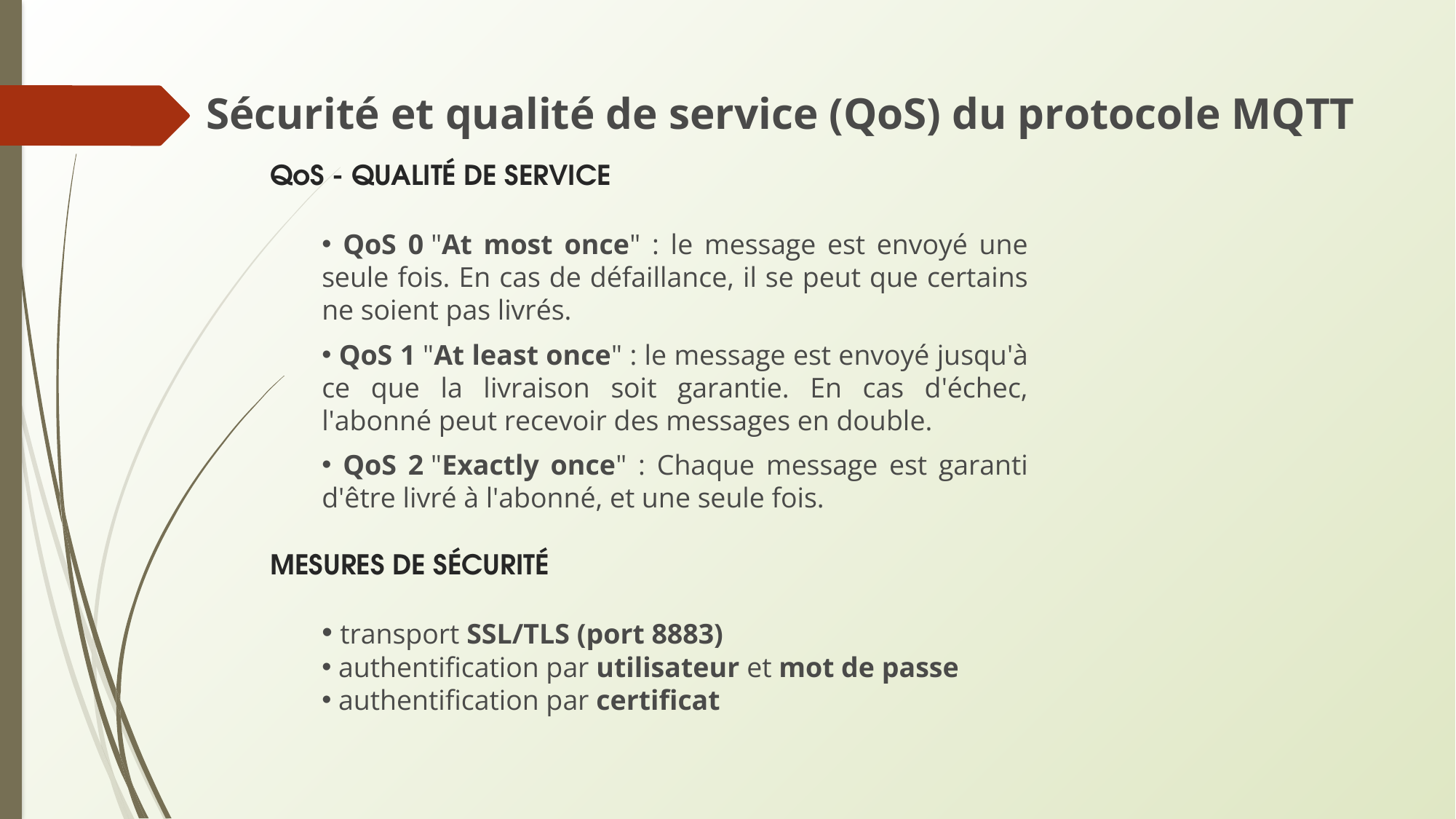

# Sécurité et qualité de service (QoS) du protocole MQTT
QoS - QUALITÉ DE SERVICE
 QoS 0 "At most once" : le message est envoyé une seule fois. En cas de défaillance, il se peut que certains ne soient pas livrés.
 QoS 1 "At least once" : le message est envoyé jusqu'à ce que la livraison soit garantie. En cas d'échec, l'abonné peut recevoir des messages en double.
 QoS 2 "Exactly once" : Chaque message est garanti d'être livré à l'abonné, et une seule fois.
MESURES DE SÉCURITÉ

 transport SSL/TLS (port 8883)
 authentification par utilisateur et mot de passe
 authentification par certificat